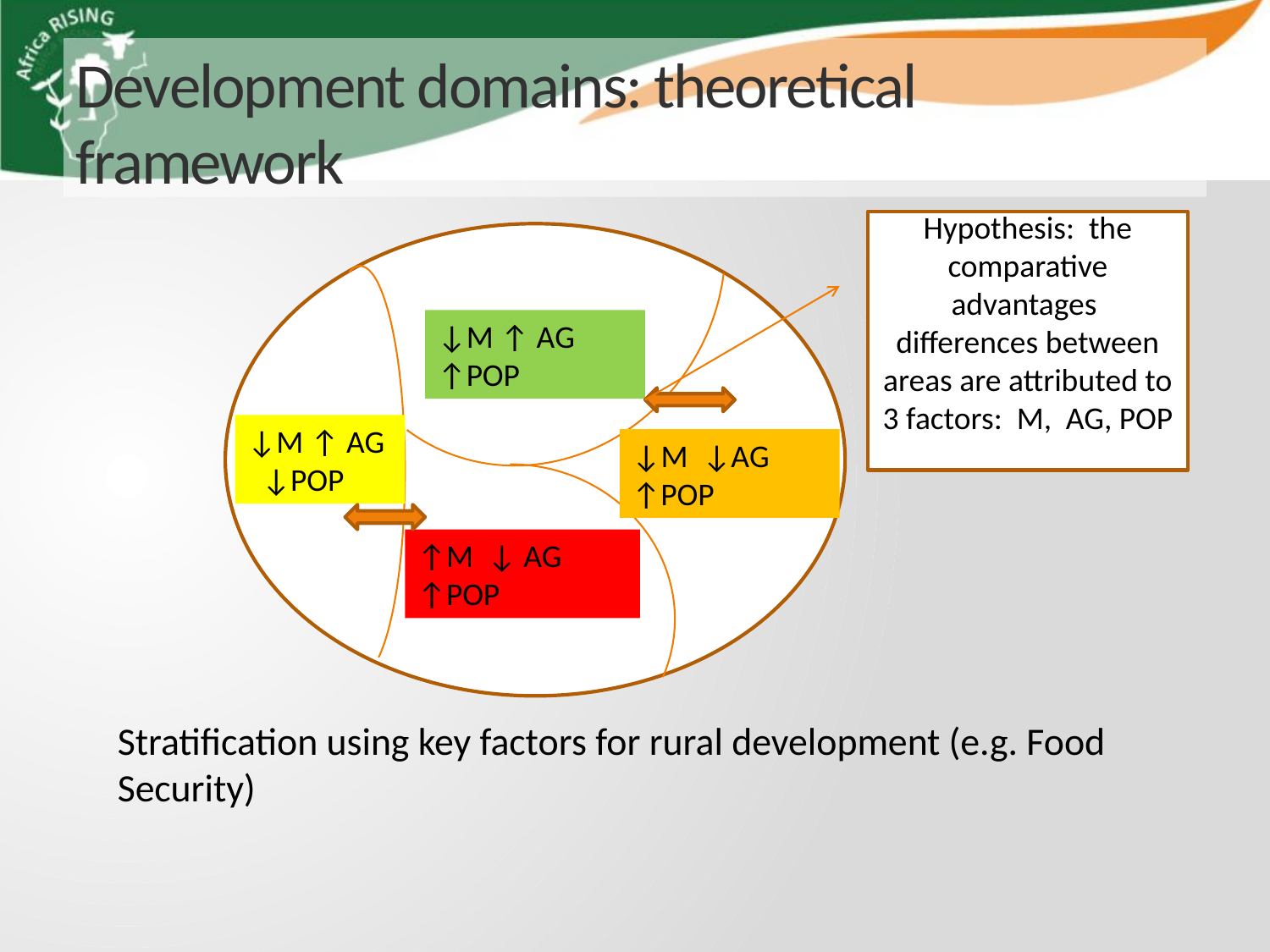

# Development domains: theoretical framework

Hypothesis:  the comparative advantages  differences between areas are attributed to 3 factors:  M,  AG, POP

Stratification using key factors for rural development (e.g. Food Security)

↓M ↑ AG    ↑POP

↓M ↑ AG    ↓POP
↓M  ↓AG    ↑POP

↑M  ↓ AG    ↑POP